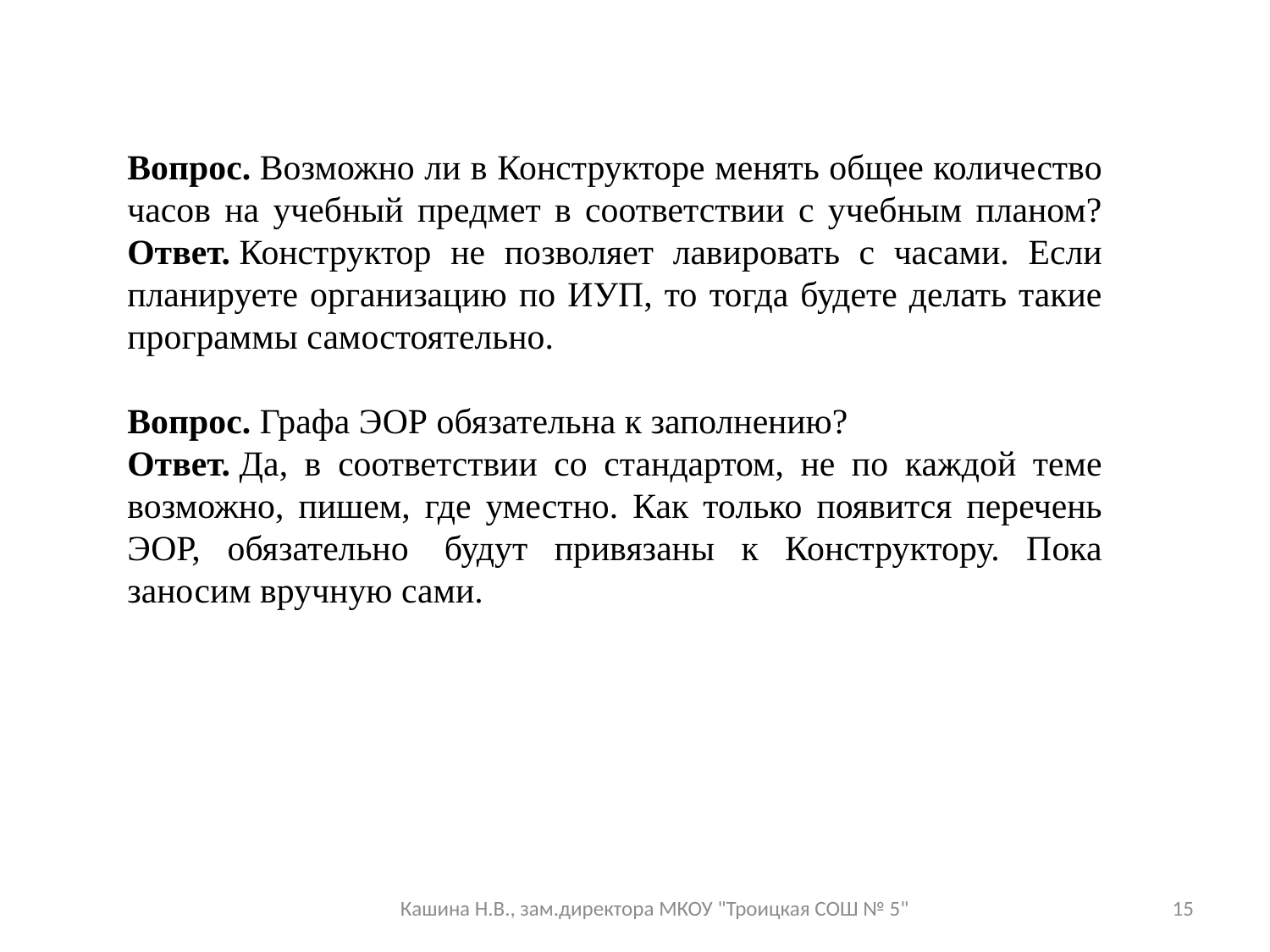

Вопрос. Возможно ли в Конструкторе менять общее количество часов на учебный предмет в соответствии с учебным планом?
Ответ. Конструктор не позволяет лавировать с часами. Если планируете организацию по ИУП, то тогда будете делать такие программы самостоятельно.

Вопрос. Графа ЭОР обязательна к заполнению?
Ответ. Да, в соответствии со стандартом, не по каждой теме возможно, пишем, где уместно. Как только появится перечень ЭОР, обязательно  будут привязаны к Конструктору. Пока заносим вручную сами.
Кашина Н.В., зам.директора МКОУ "Троицкая СОШ № 5"
15